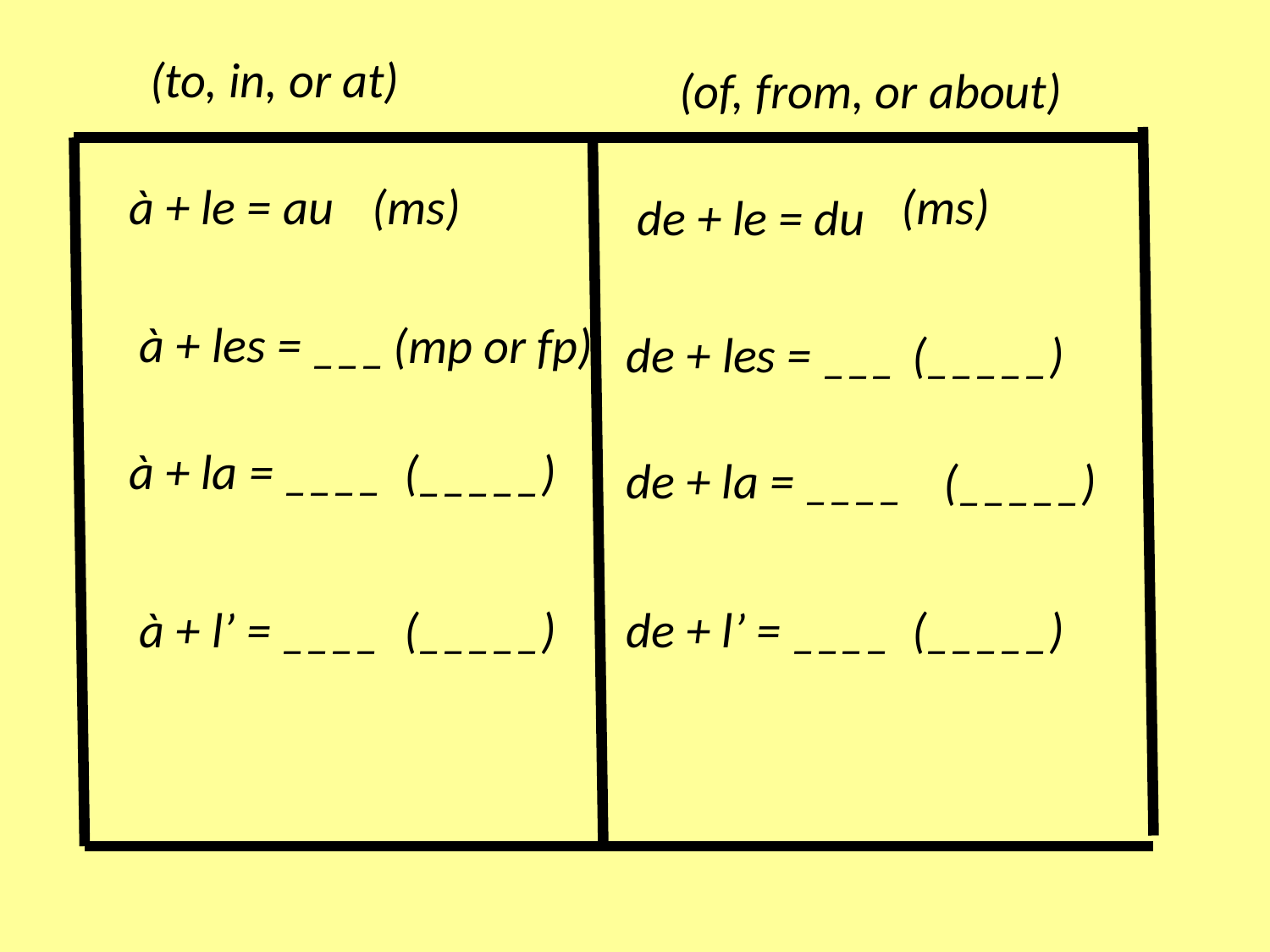

(to, in, or at)
(of, from, or about)
à + le = au
(ms)
(ms)
de + le = du
à + les = ___
(mp or fp)
de + les = ___
(_____)
à + la = ____
(_____)
de + la = ____
(_____)
à + l’ = ____
(_____)
de + l’ = ____
(_____)